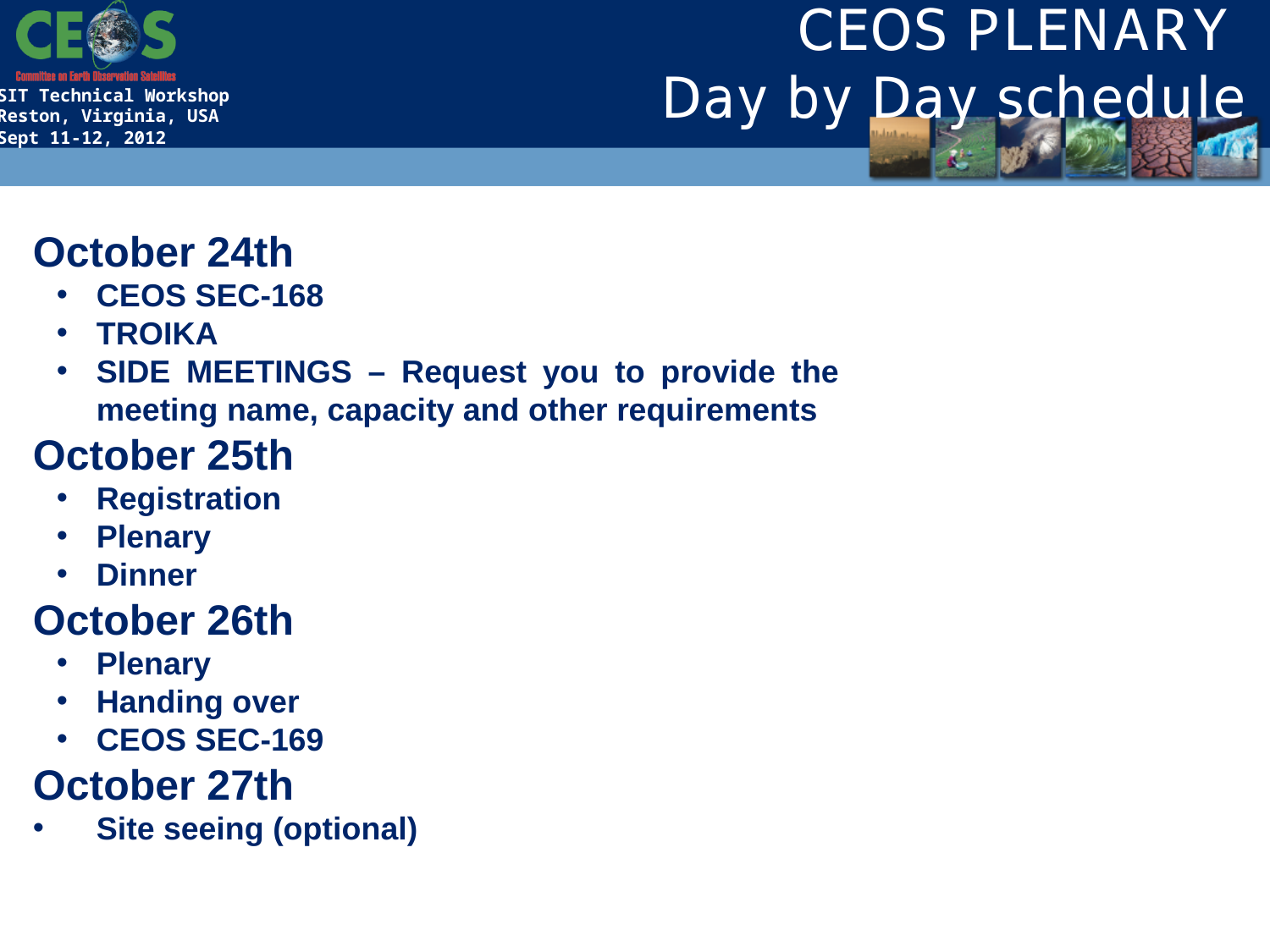

CEOS PLENARY
Day by Day schedule
October 24th
CEOS SEC-168
TROIKA
SIDE MEETINGS – Request you to provide the meeting name, capacity and other requirements
October 25th
Registration
Plenary
Dinner
October 26th
Plenary
Handing over
CEOS SEC-169
October 27th
Site seeing (optional)